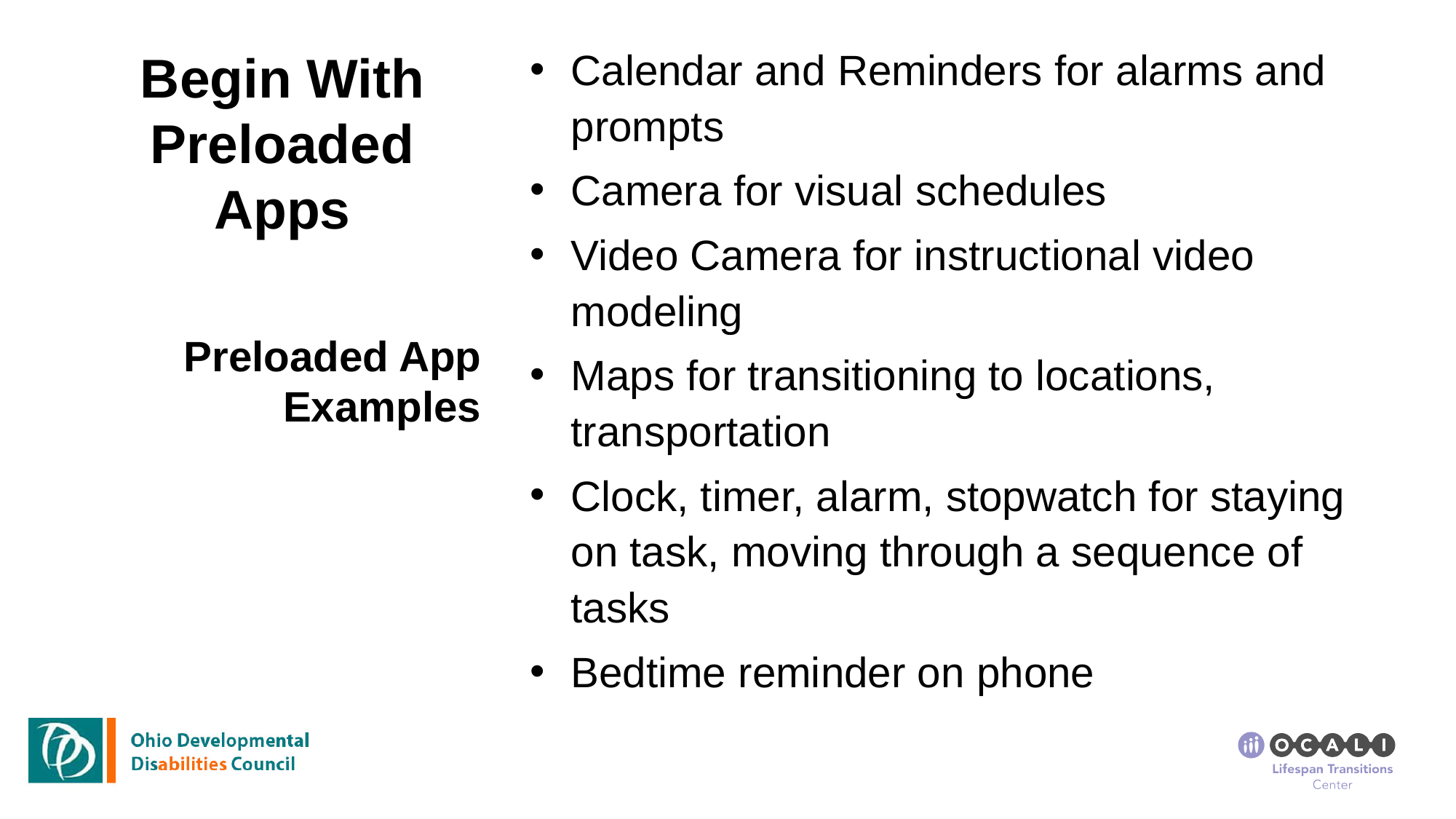

# Begin With Preloaded Apps
Calendar and Reminders for alarms and prompts
Camera for visual schedules
Video Camera for instructional video modeling
Maps for transitioning to locations, transportation
Clock, timer, alarm, stopwatch for staying on task, moving through a sequence of tasks
Bedtime reminder on phone

Preloaded App Examples